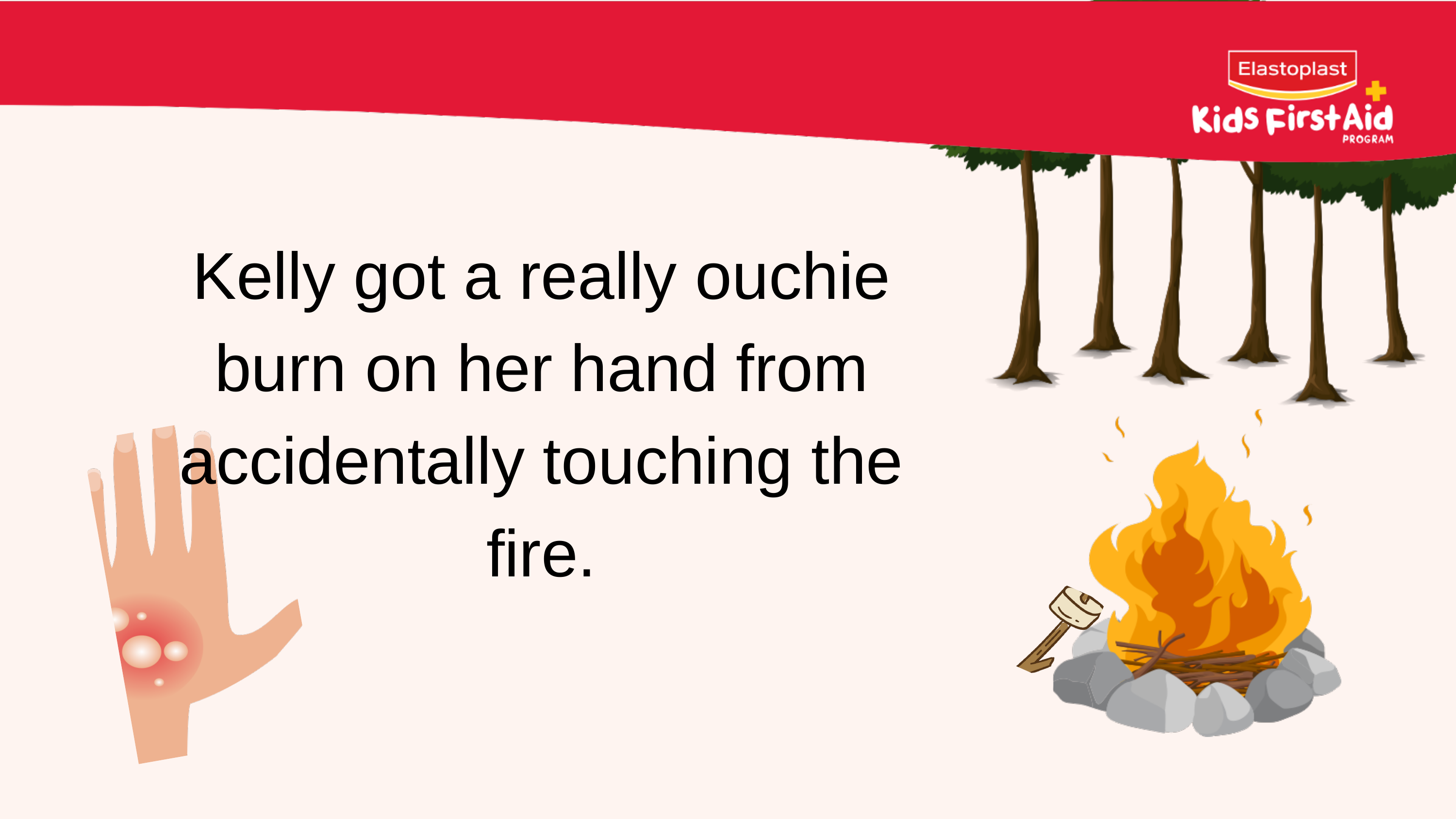

Kelly got a really ouchie burn on her hand from accidentally touching the fire.

31